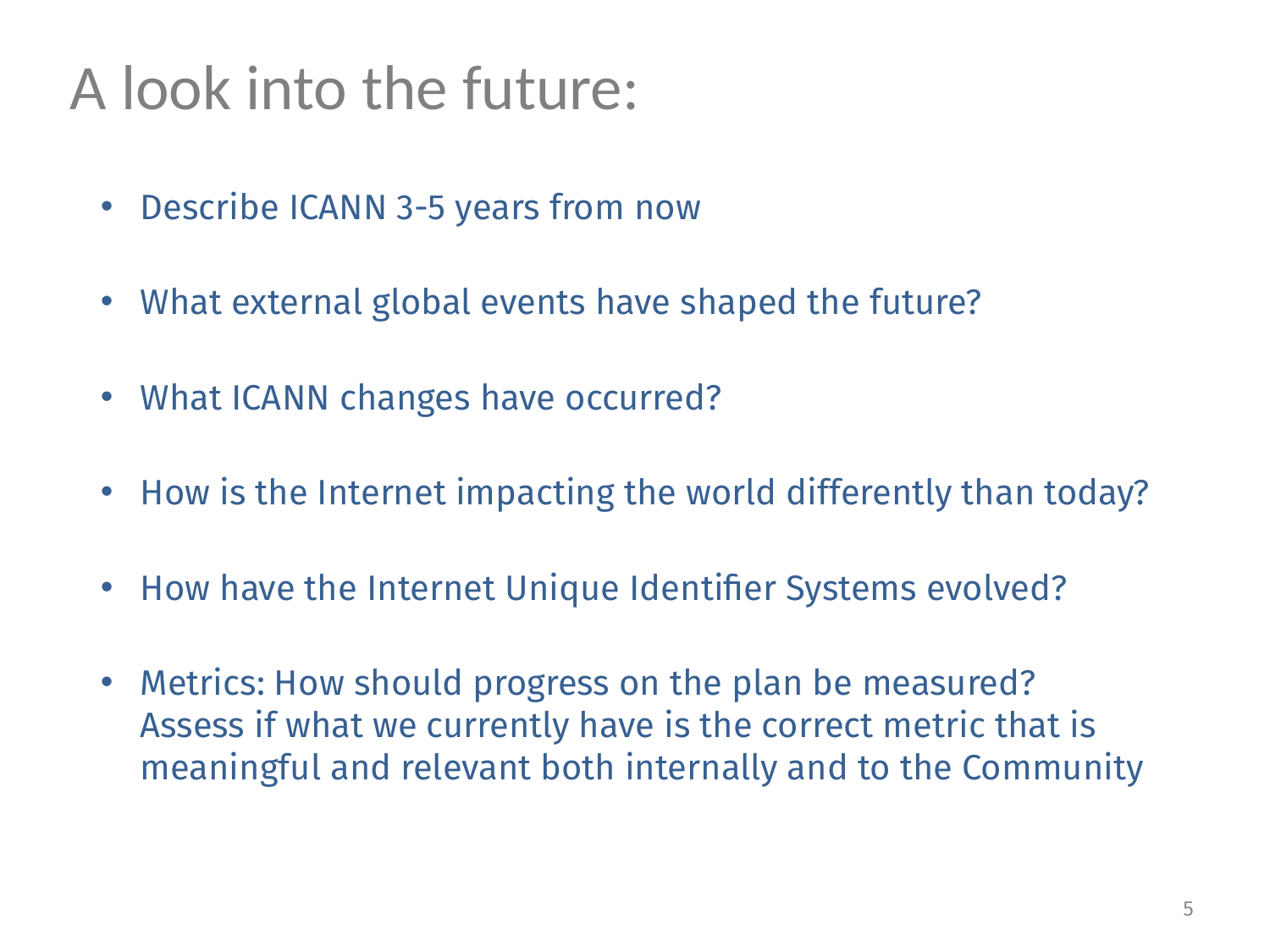

A look into the future:
Describe ICANN 3-5 years from now
What external global events have shaped the future?
What ICANN changes have occurred?
How is the Internet impacting the world differently than today?
How have the Internet Unique Identifier Systems evolved?
Metrics: How should progress on the plan be measured?
Assess if what we currently have is the correct metric that is meaningful and relevant both internally and to the Community

5